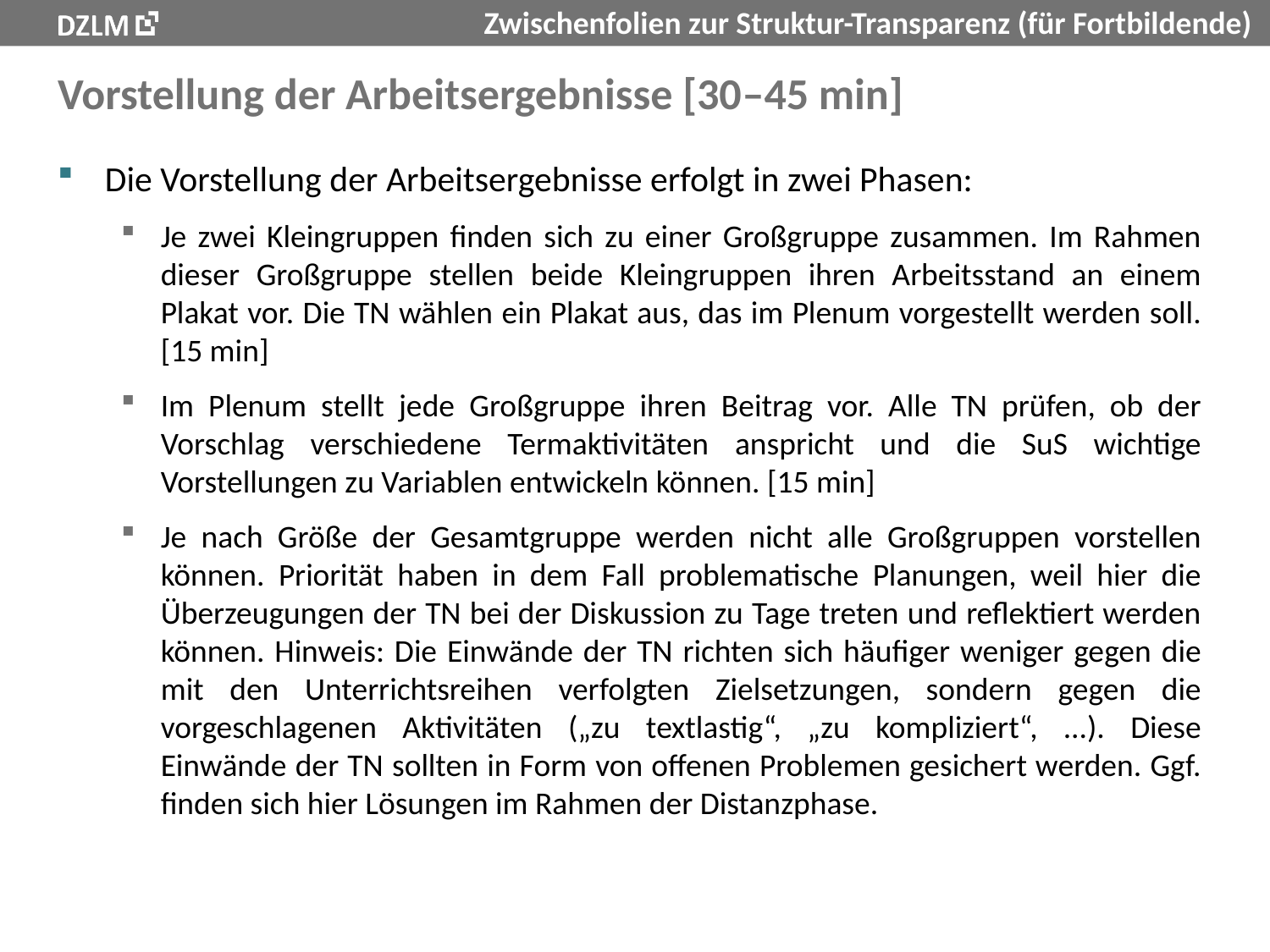

# Vorstellung der Arbeitsergebnisse [30–45 min]
Die Vorstellung der Arbeitsergebnisse erfolgt in zwei Phasen:
Je zwei Kleingruppen finden sich zu einer Großgruppe zusammen. Im Rahmen dieser Großgruppe stellen beide Kleingruppen ihren Arbeitsstand an einem Plakat vor. Die TN wählen ein Plakat aus, das im Plenum vorgestellt werden soll. [15 min]
Im Plenum stellt jede Großgruppe ihren Beitrag vor. Alle TN prüfen, ob der Vorschlag verschiedene Termaktivitäten anspricht und die SuS wichtige Vorstellungen zu Variablen entwickeln können. [15 min]
Je nach Größe der Gesamtgruppe werden nicht alle Großgruppen vorstellen können. Priorität haben in dem Fall problematische Planungen, weil hier die Überzeugungen der TN bei der Diskussion zu Tage treten und reflektiert werden können. Hinweis: Die Einwände der TN richten sich häufiger weniger gegen die mit den Unterrichtsreihen verfolgten Zielsetzungen, sondern gegen die vorgeschlagenen Aktivitäten („zu textlastig“, „zu kompliziert“, ...). Diese Einwände der TN sollten in Form von offenen Problemen gesichert werden. Ggf. finden sich hier Lösungen im Rahmen der Distanzphase.